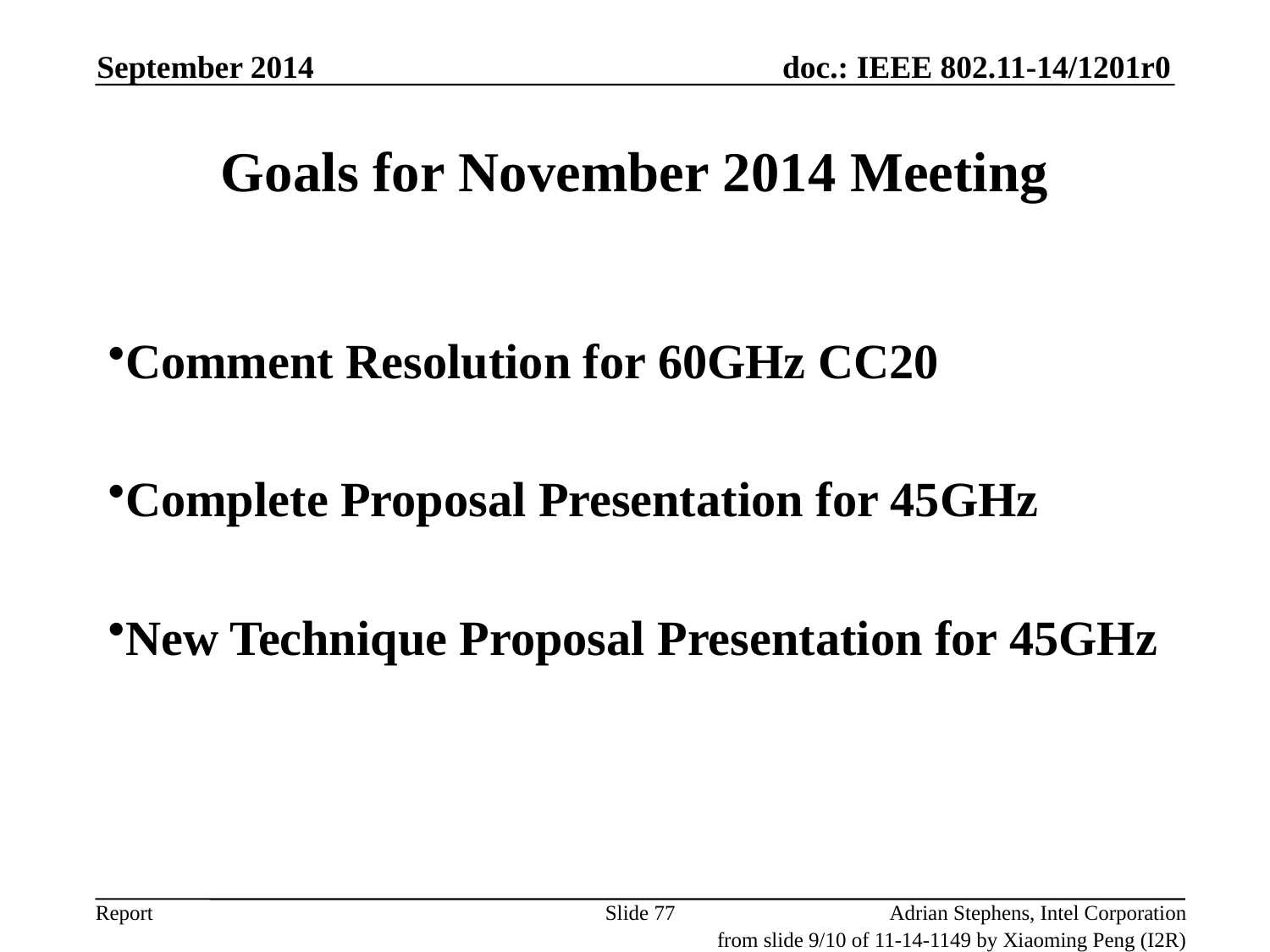

September 2014
# Goals for November 2014 Meeting

Comment Resolution for 60GHz CC20

Complete Proposal Presentation for 45GHz

New Technique Proposal Presentation for 45GHz
Slide 77
Adrian Stephens, Intel Corporation
from slide 9/10 of 11-14-1149 by Xiaoming Peng (I2R)